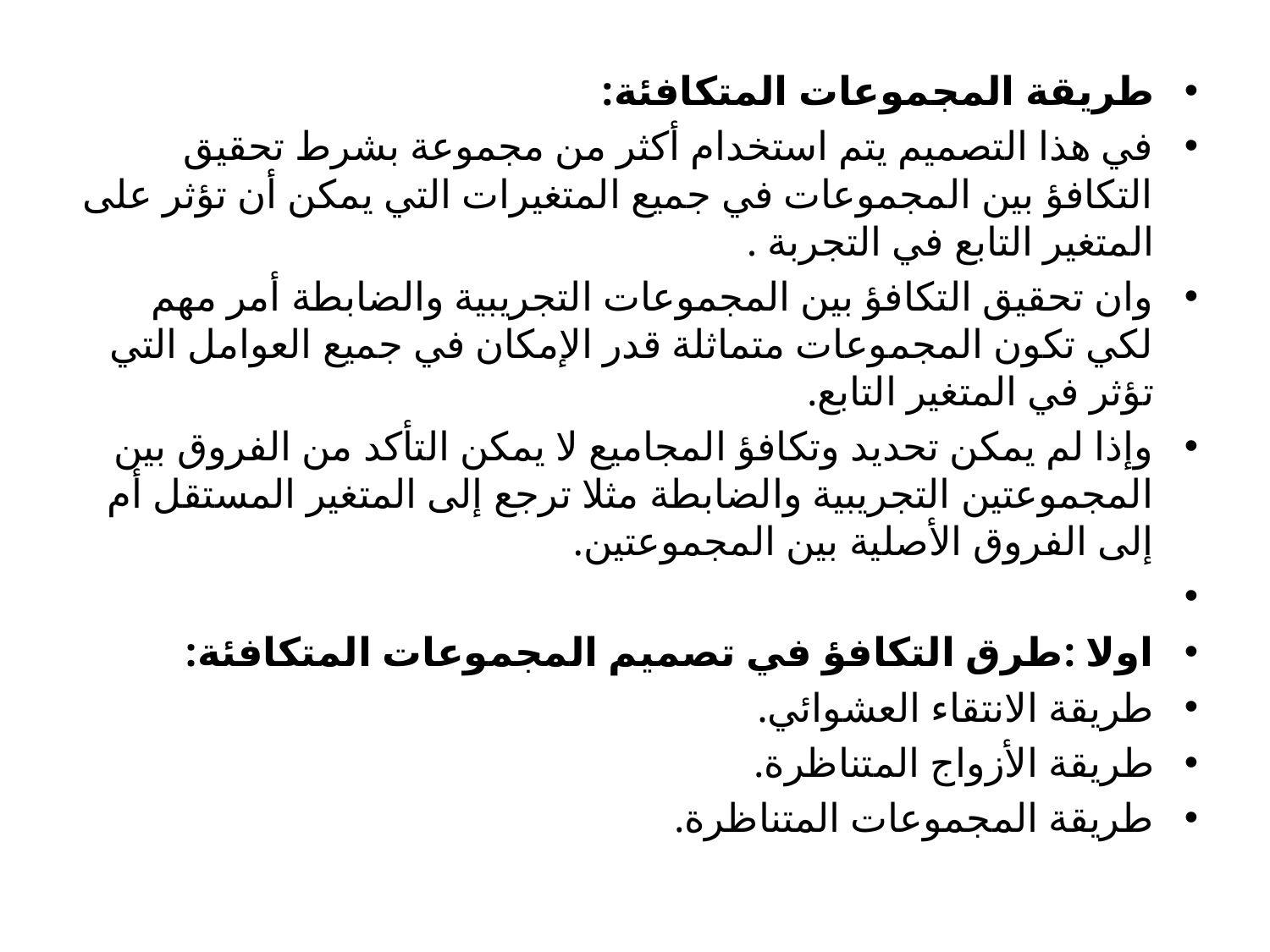

طريقة المجموعات المتكافئة:
في هذا التصميم يتم استخدام أكثر من مجموعة بشرط تحقيق التكافؤ بين المجموعات في جميع المتغيرات التي يمكن أن تؤثر على المتغير التابع في التجربة .
وان تحقيق التكافؤ بين المجموعات التجريبية والضابطة أمر مهم لكي تكون المجموعات متماثلة قدر الإمكان في جميع العوامل التي تؤثر في المتغير التابع.
وإذا لم يمكن تحديد وتكافؤ المجاميع لا يمكن التأكد من الفروق بين المجموعتين التجريبية والضابطة مثلا ترجع إلى المتغير المستقل أم إلى الفروق الأصلية بين المجموعتين.

اولا :طرق التكافؤ في تصميم المجموعات المتكافئة:
طريقة الانتقاء العشوائي.
طريقة الأزواج المتناظرة.
طريقة المجموعات المتناظرة.